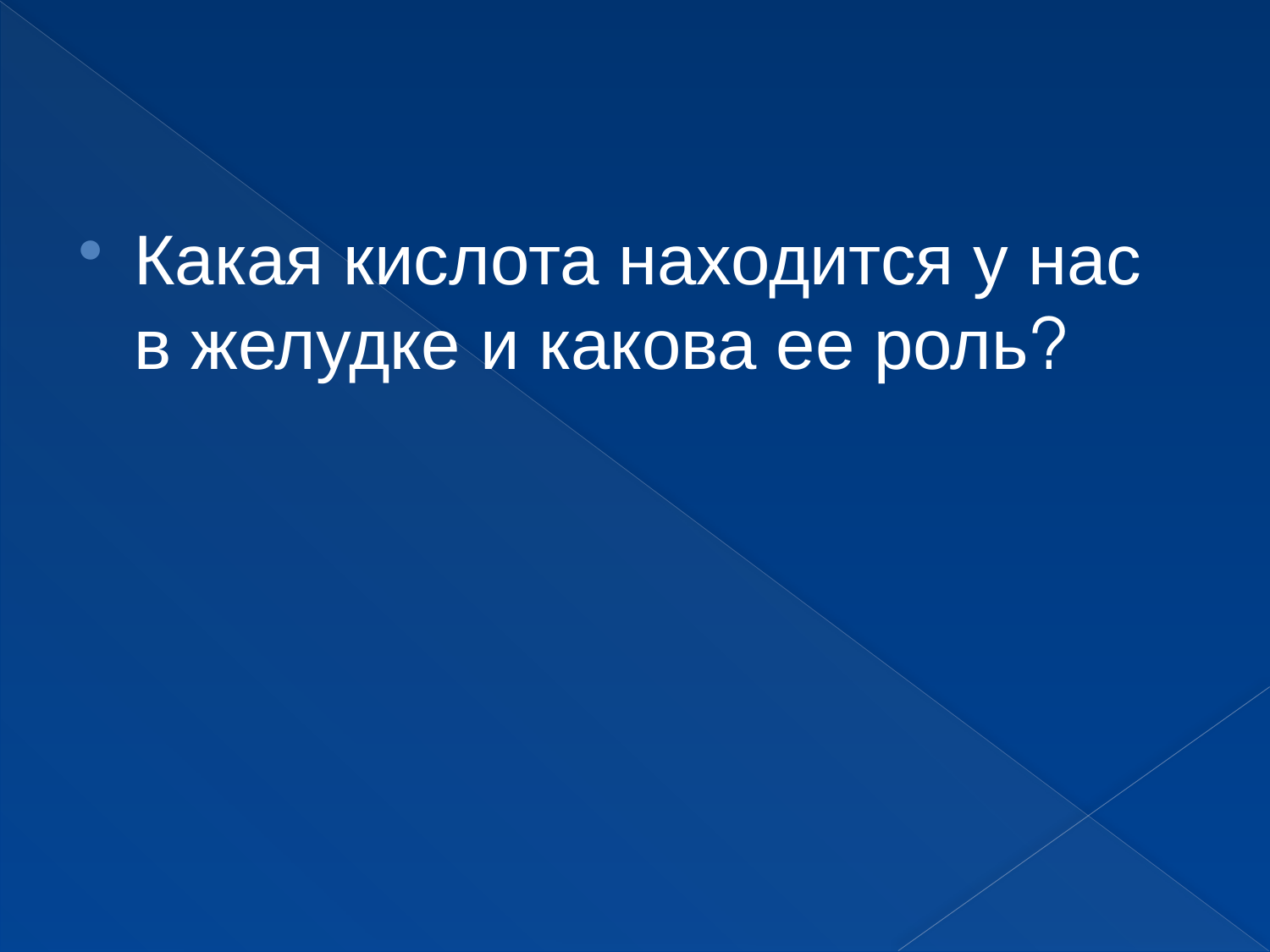

Какая кислота находится у нас в желудке и какова ее роль?